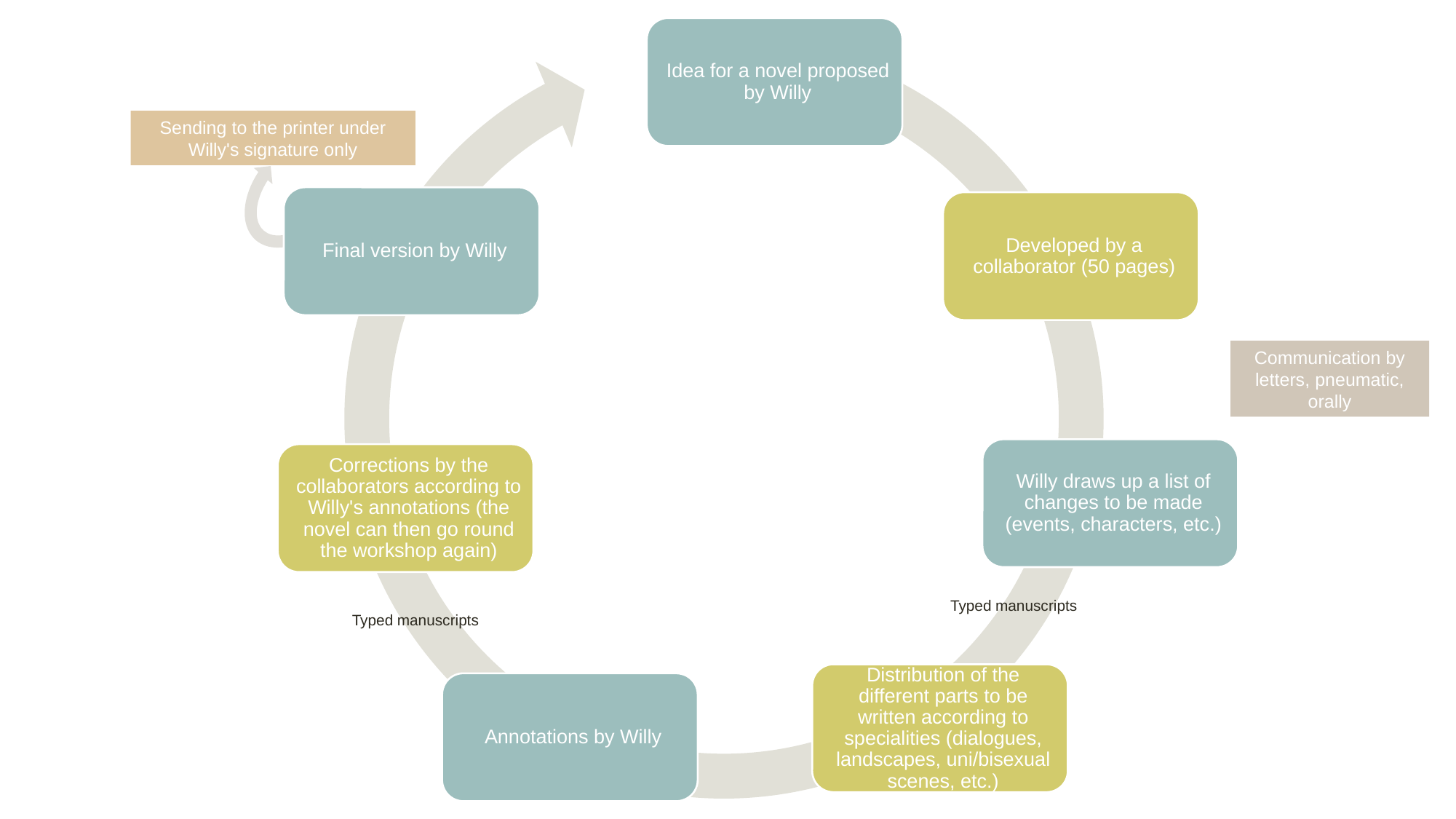

Idea for a novel proposed by Willy
Developed by a collaborator (50 pages)
Willy draws up a list of changes to be made (events, characters, etc.)
Distribution of the different parts to be written according to specialities (dialogues, landscapes, uni/bisexual scenes, etc.)
Annotations by Willy
Corrections by the collaborators according to Willy's annotations (the novel can then go round the workshop again)
Final version by Willy
Sending to the printer under Willy's signature only

Communication by letters, pneumatic, orally
Typed manuscripts
Typed manuscripts